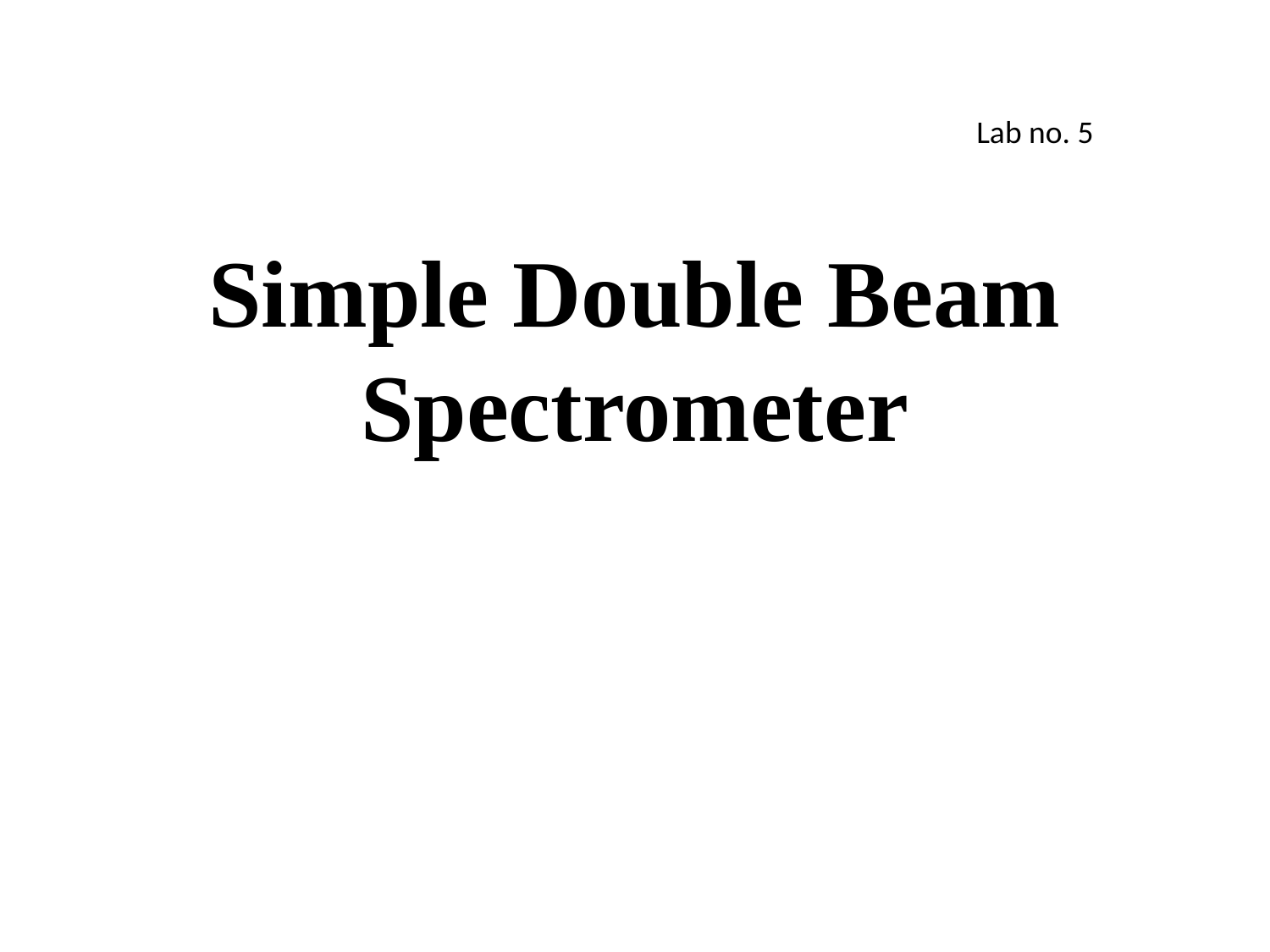

Lab no. 5
# Simple Double Beam Spectrometer